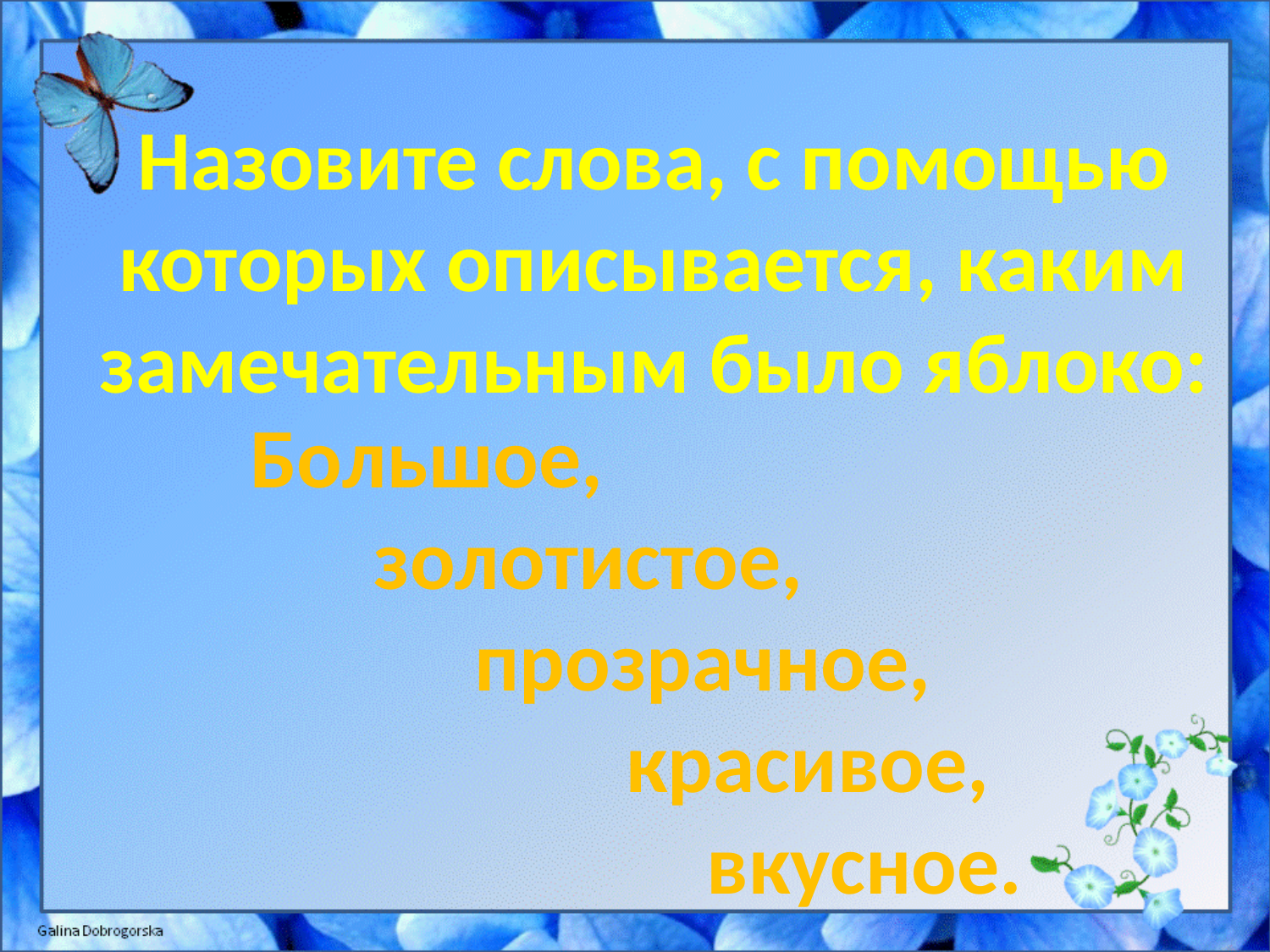

Назовите слова, с помощью
которых описывается, каким
замечательным было яблоко:
Большое,
   золотистое,
            прозрачное,
                       красивое,
                                    вкусное.